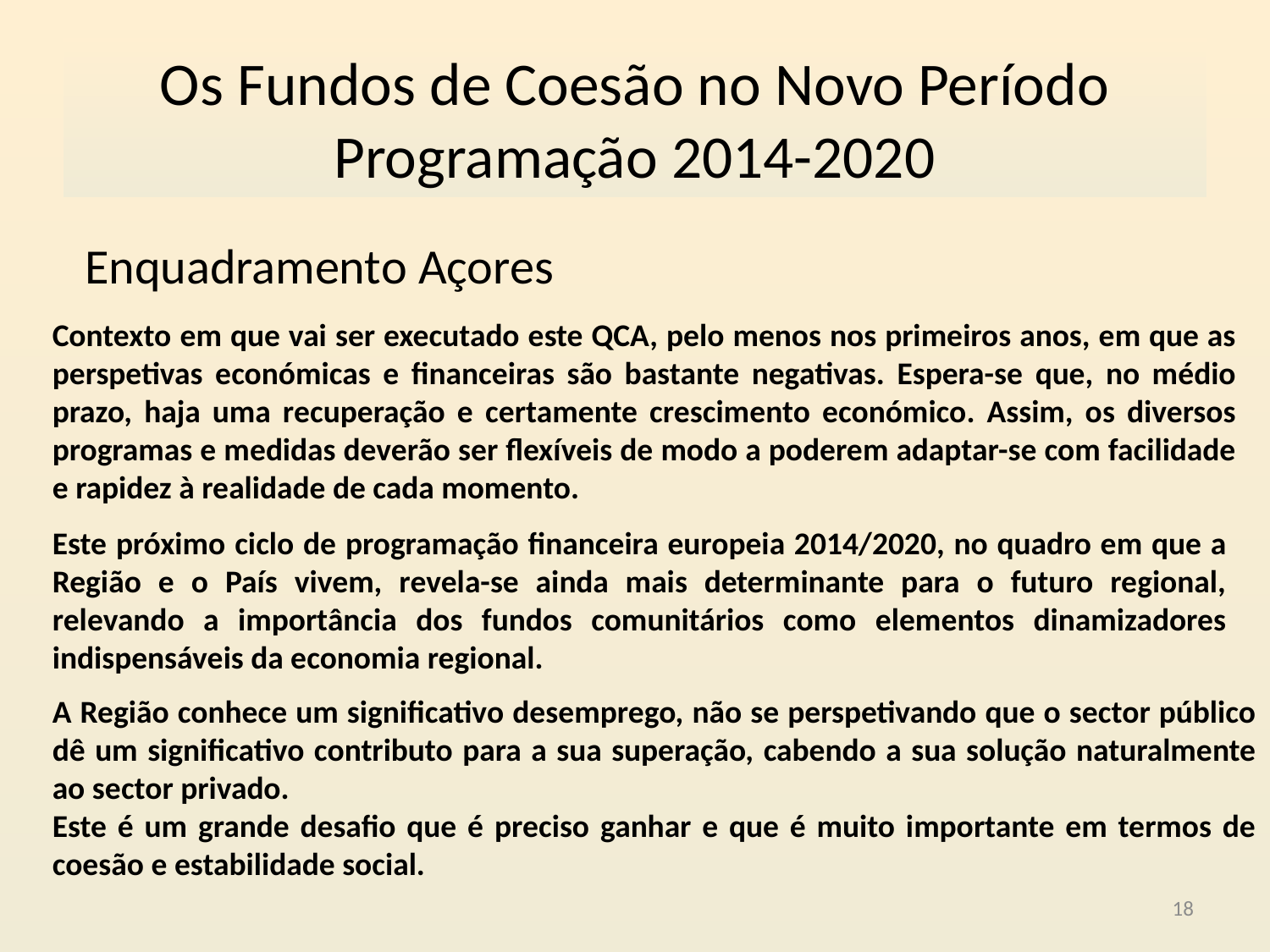

# Os Fundos de Coesão no Novo Período Programação 2014-2020
Enquadramento Açores
Contexto em que vai ser executado este QCA, pelo menos nos primeiros anos, em que as perspetivas económicas e financeiras são bastante negativas. Espera-se que, no médio prazo, haja uma recuperação e certamente crescimento económico. Assim, os diversos programas e medidas deverão ser flexíveis de modo a poderem adaptar-se com facilidade e rapidez à realidade de cada momento.
Este próximo ciclo de programação financeira europeia 2014/2020, no quadro em que a Região e o País vivem, revela-se ainda mais determinante para o futuro regional, relevando a importância dos fundos comunitários como elementos dinamizadores indispensáveis da economia regional.
A Região conhece um significativo desemprego, não se perspetivando que o sector público dê um significativo contributo para a sua superação, cabendo a sua solução naturalmente ao sector privado.
Este é um grande desafio que é preciso ganhar e que é muito importante em termos de coesão e estabilidade social.
18